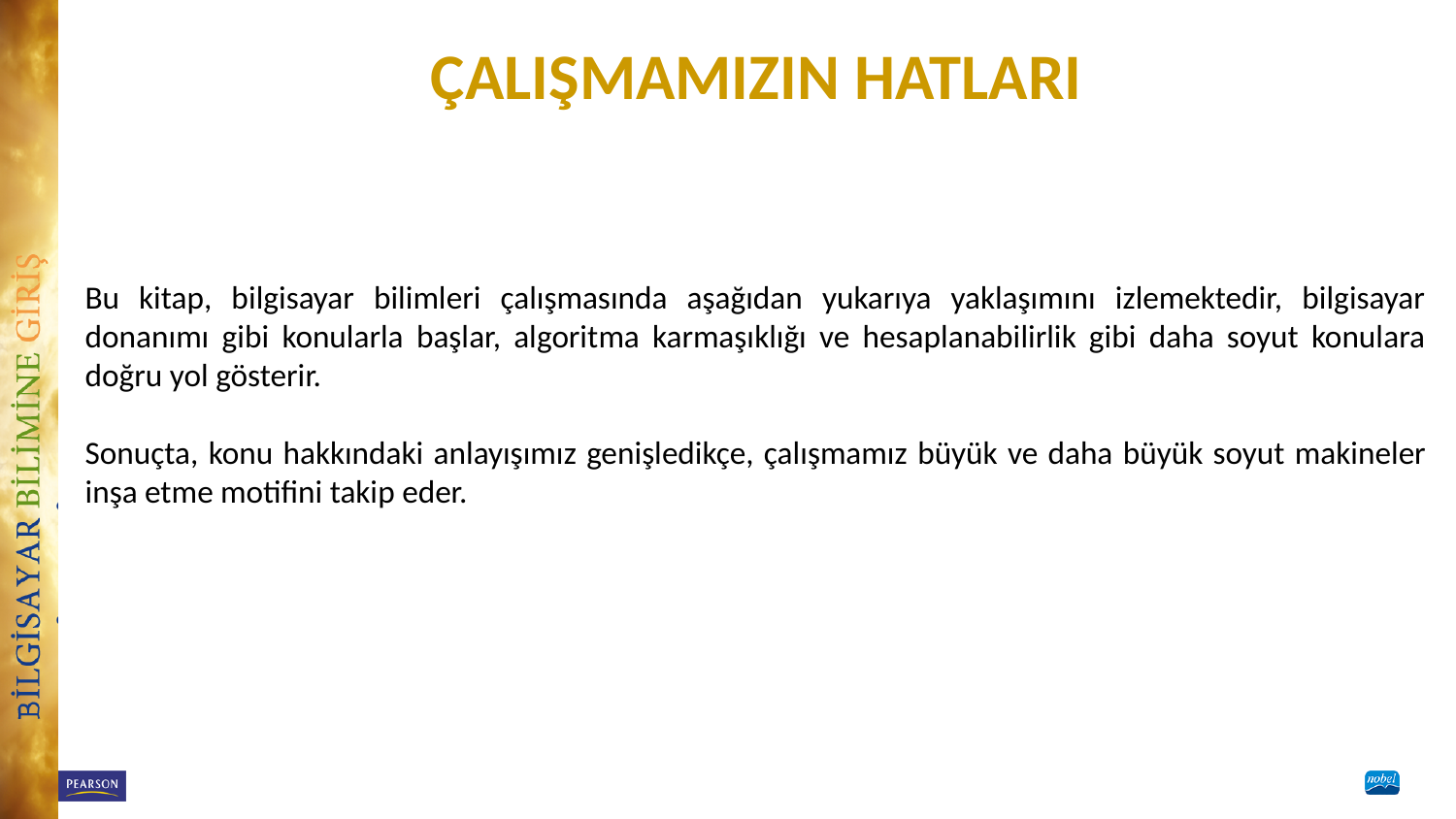

# ÇALIŞMAMIZIN HATLARI
Bu kitap, bilgisayar bilimleri çalışmasında aşağıdan yukarıya yaklaşımını izlemektedir, bilgisayar donanımı gibi konularla başlar, algoritma karmaşıklığı ve hesaplanabilirlik gibi daha soyut konulara doğru yol gösterir.

Sonuçta, konu hakkındaki anlayışımız genişledikçe, çalışmamız büyük ve daha büyük soyut makineler inşa etme motifini takip eder.